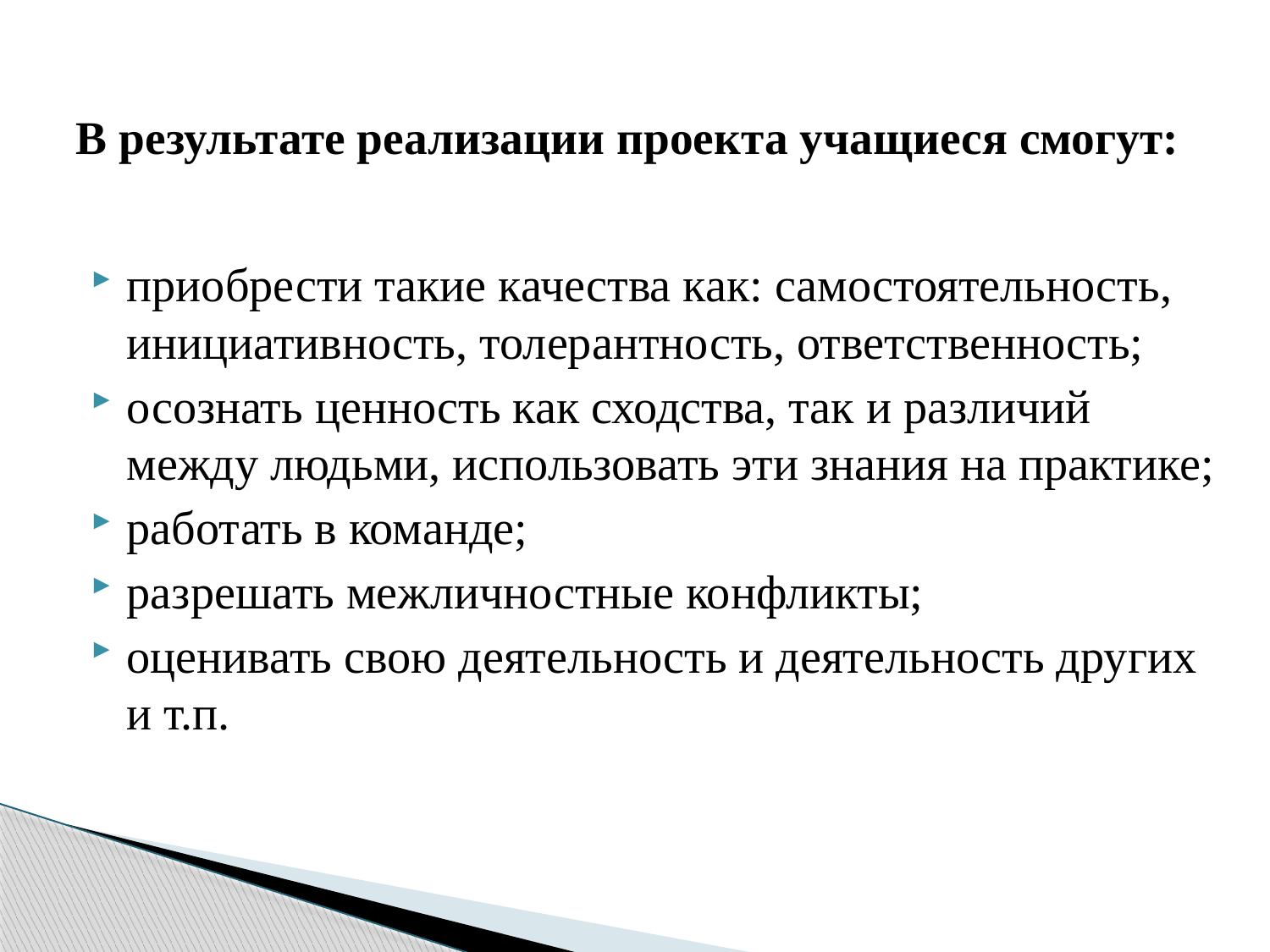

# В результате реализации проекта учащиеся смогут:
приобрести такие качества как: самостоятельность, инициативность, толерантность, ответственность;
осознать ценность как сходства, так и различий между людьми, использовать эти знания на практике;
работать в команде;
разрешать межличностные конфликты;
оценивать свою деятельность и деятельность других и т.п.